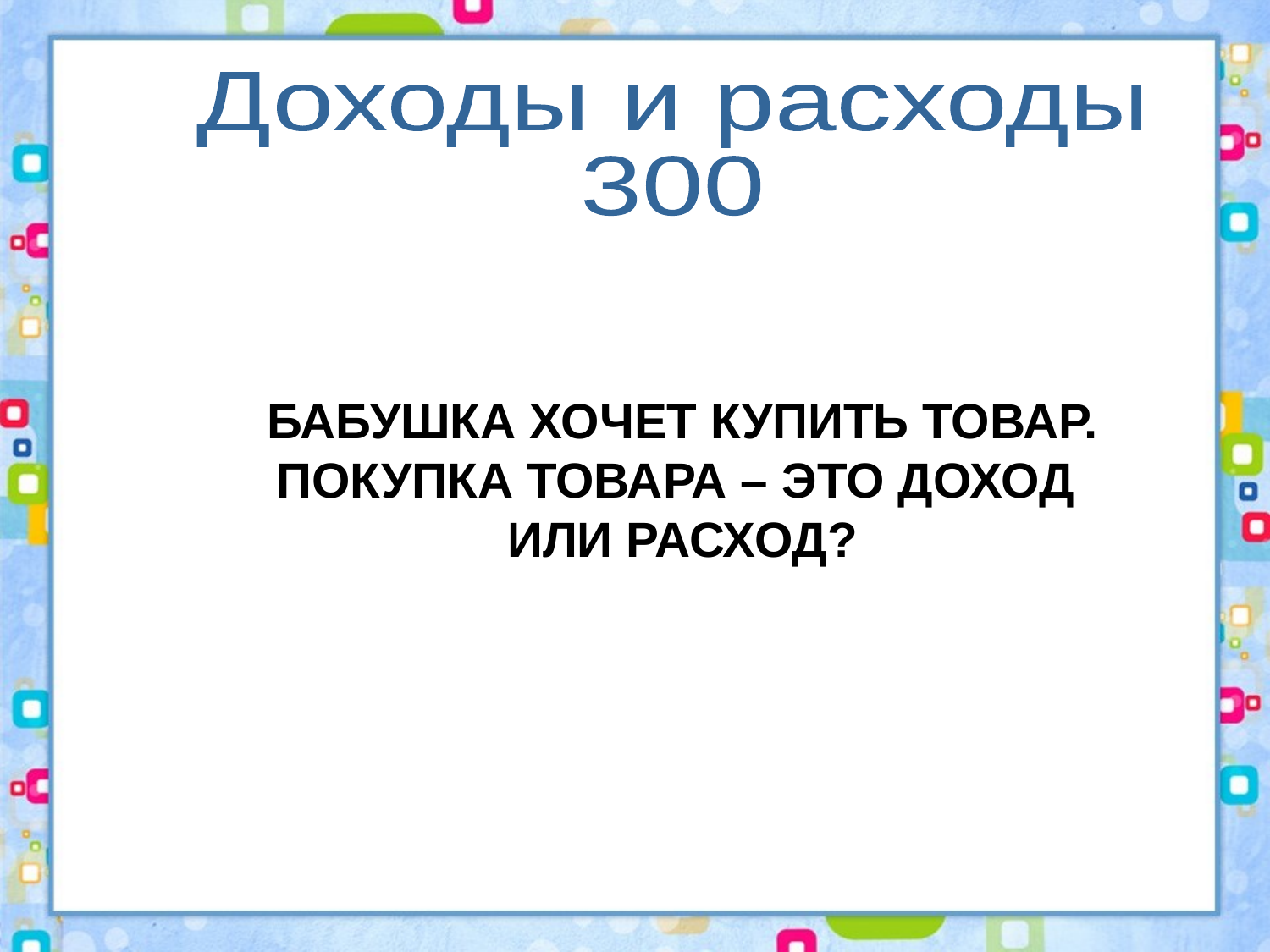

Доходы и расходы
300
БАБУШКА ХОЧЕТ КУПИТЬ ТОВАР. ПОКУПКА ТОВАРА – ЭТО ДОХОД
ИЛИ РАСХОД?